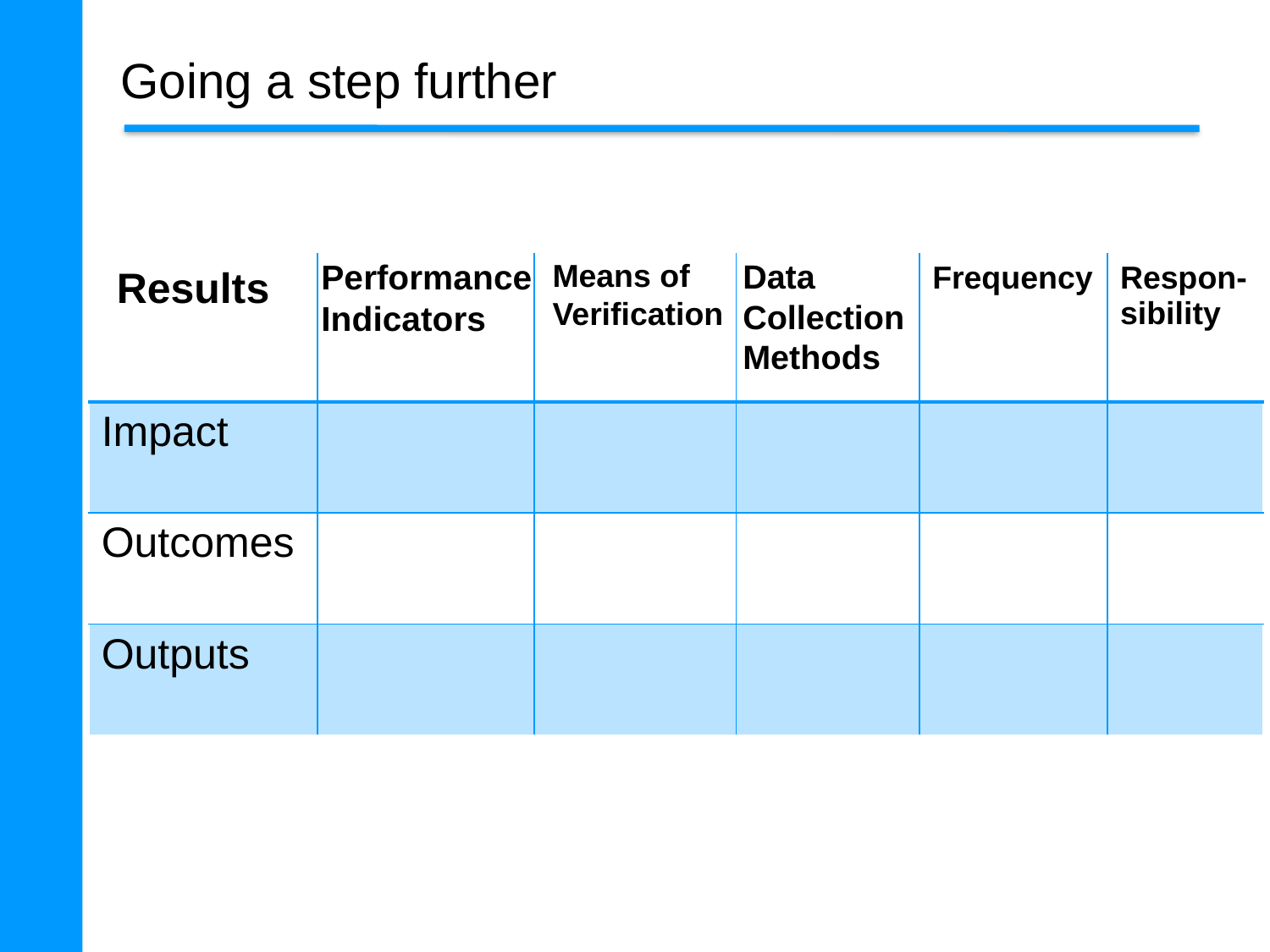

# Going a step further

Performance Indicators
Means of Verification
Data Collection Methods
|  |  |  |  | Frequency | Respon-sibility |
| --- | --- | --- | --- | --- | --- |
| Impact |  |  |  |  |  |
| Outcomes |  |  |  |  |  |
| Outputs |  |  |  |  |  |
Results